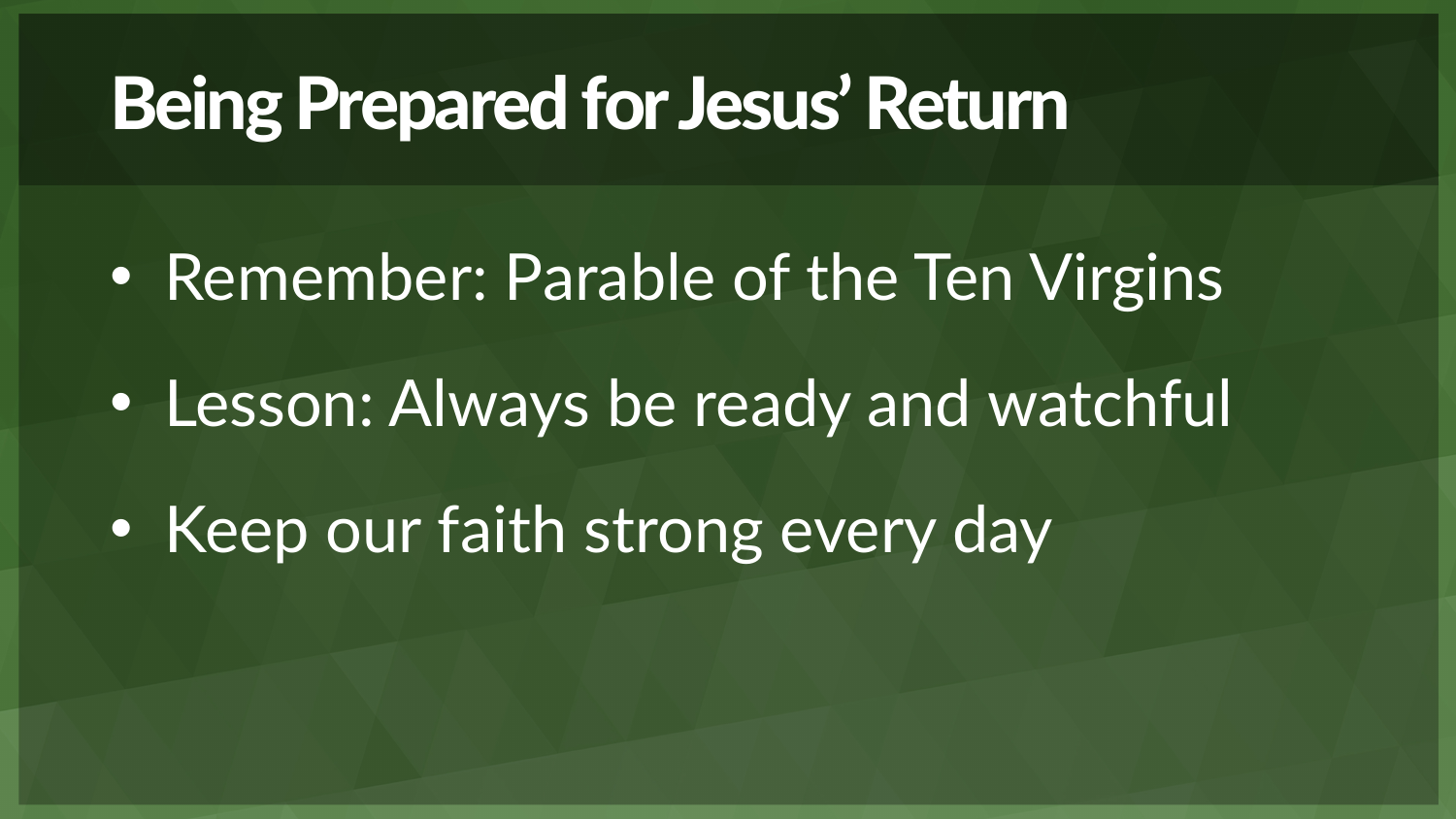

# Being Prepared for Jesus’ Return
Remember: Parable of the Ten Virgins
Lesson: Always be ready and watchful
Keep our faith strong every day